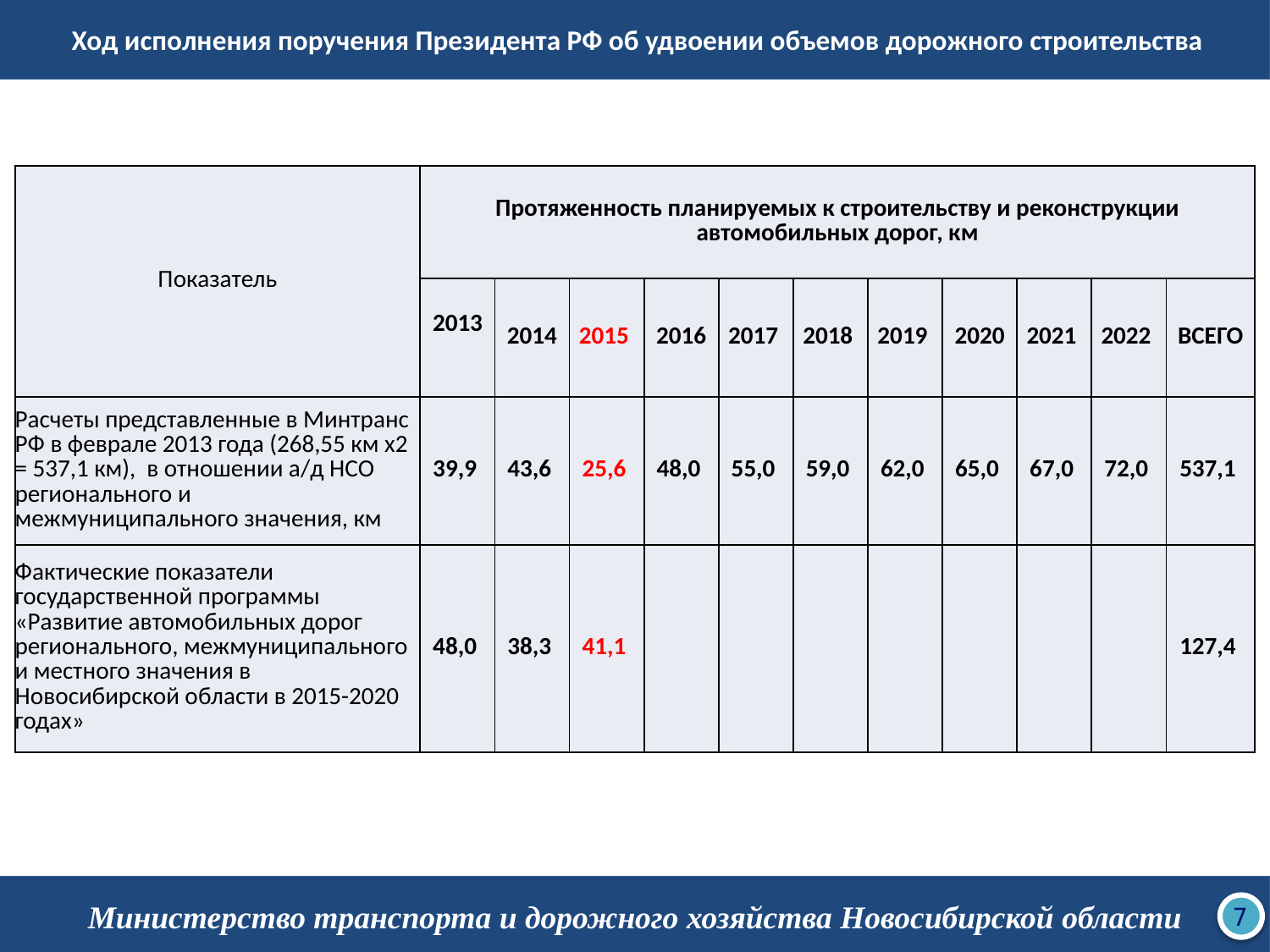

Ход исполнения поручения Президента РФ об удвоении объемов дорожного строительства
| Показатель | Протяженность планируемых к строительству и реконструкции автомобильных дорог, км |  |  |  |  |  |  |  |  |  |  |
| --- | --- | --- | --- | --- | --- | --- | --- | --- | --- | --- | --- |
|  | 2013 | 2014 | 2015 | 2016 | 2017 | 2018 | 2019 | 2020 | 2021 | 2022 | ВСЕГО |
| Расчеты представленные в Минтранс РФ в феврале 2013 года (268,55 км х2 = 537,1 км), в отношении а/д НСО регионального и межмуниципального значения, км | 39,9 | 43,6 | 25,6 | 48,0 | 55,0 | 59,0 | 62,0 | 65,0 | 67,0 | 72,0 | 537,1 |
| Фактические показатели государственной программы «Развитие автомобильных дорог регионального, межмуниципального и местного значения в Новосибирской области в 2015-2020 годах» | 48,0 | 38,3 | 41,1 |  |  |  |  |  |  |  | 127,4 |
Министерство транспорта и дорожного хозяйства Новосибирской области
7